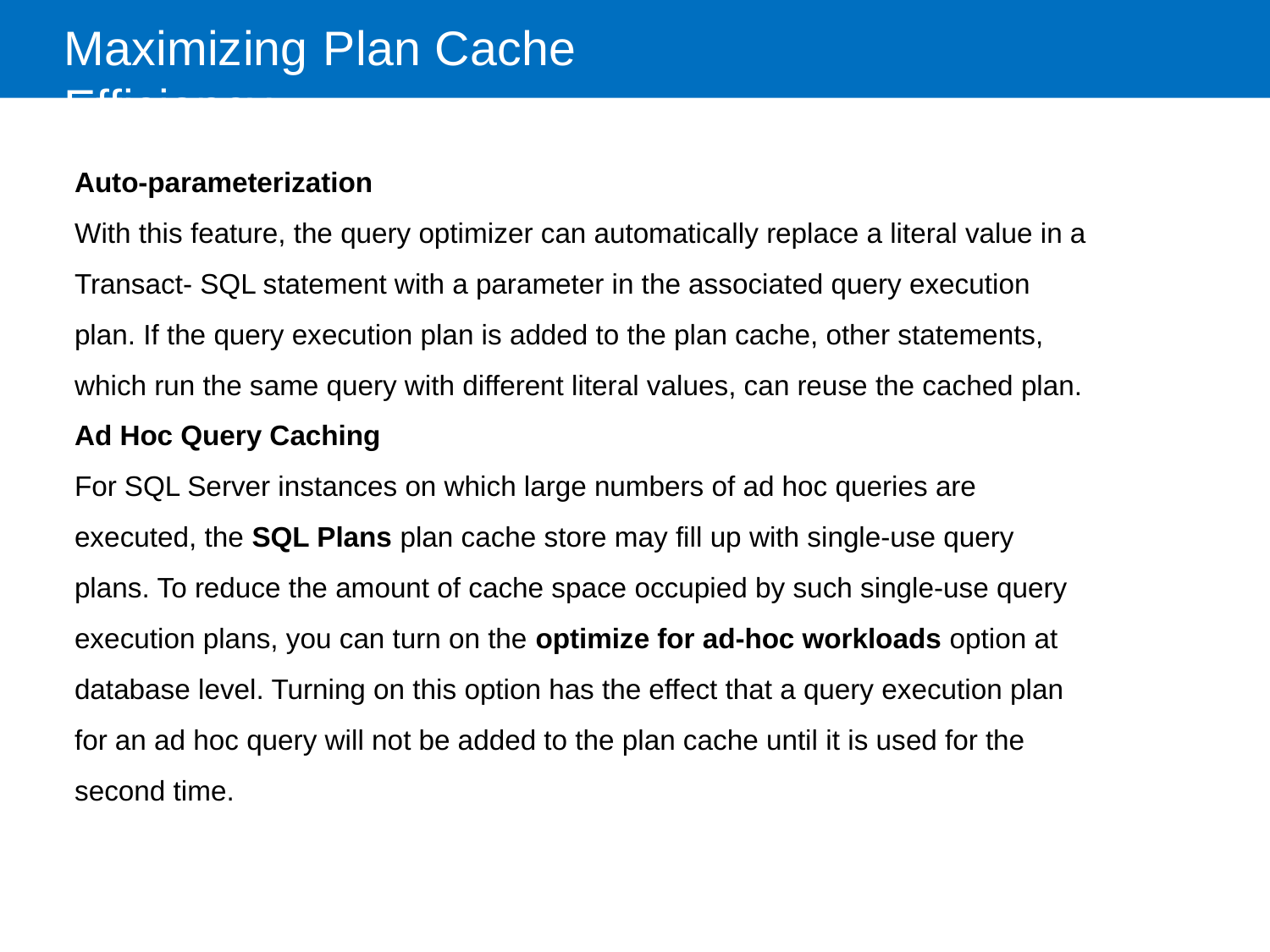

# Maximizing Plan Cache Efficiency
Auto-parameterization
With this feature, the query optimizer can automatically replace a literal value in a Transact- SQL statement with a parameter in the associated query execution plan. If the query execution plan is added to the plan cache, other statements, which run the same query with different literal values, can reuse the cached plan.
Ad Hoc Query Caching
For SQL Server instances on which large numbers of ad hoc queries are executed, the SQL Plans plan cache store may fill up with single-use query plans. To reduce the amount of cache space occupied by such single-use query execution plans, you can turn on the optimize for ad-hoc workloads option at database level. Turning on this option has the effect that a query execution plan for an ad hoc query will not be added to the plan cache until it is used for the second time.